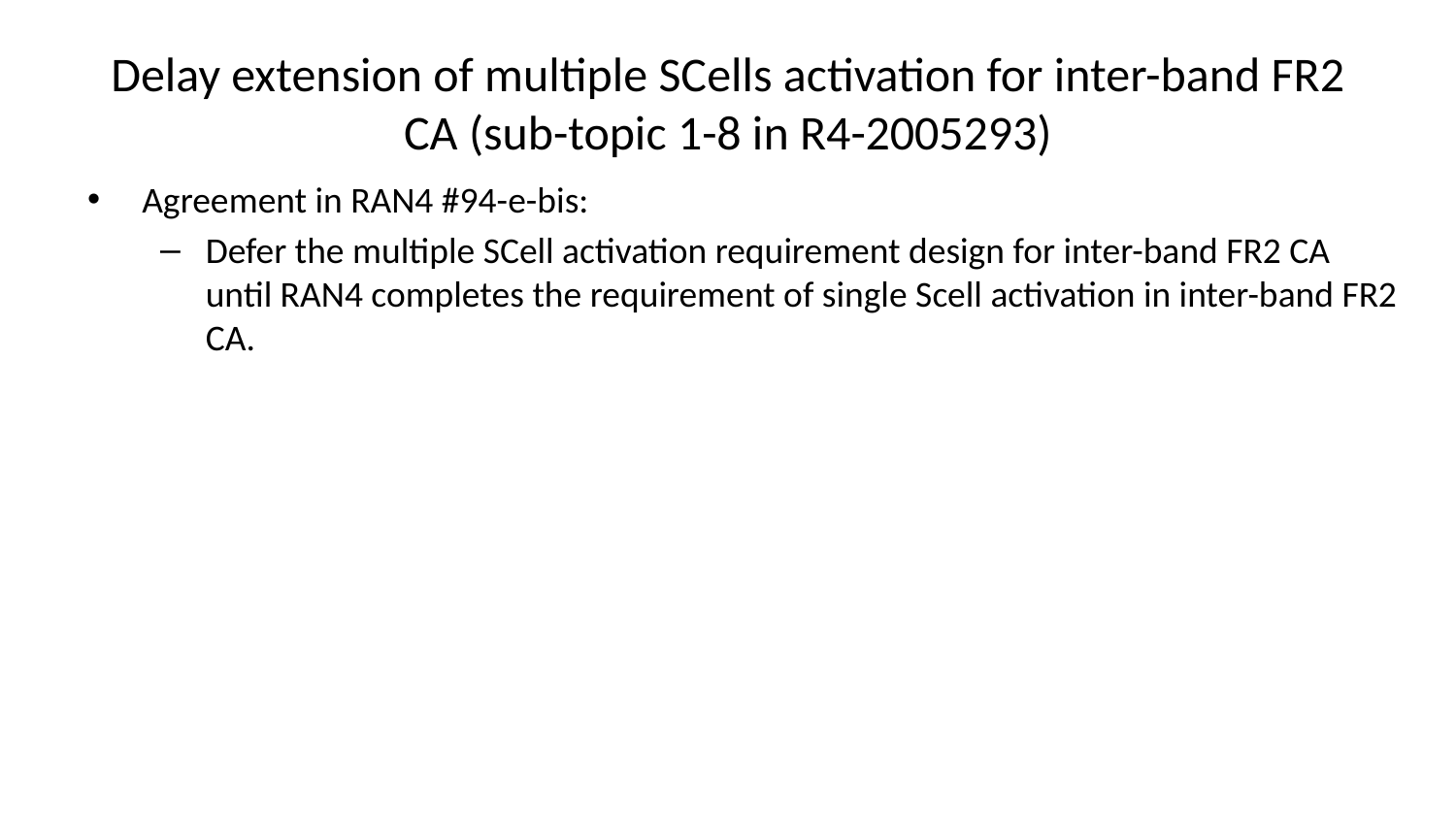

# Delay extension of multiple SCells activation for inter-band FR2 CA (sub-topic 1-8 in R4-2005293)
Agreement in RAN4 #94-e-bis:
Defer the multiple SCell activation requirement design for inter-band FR2 CA until RAN4 completes the requirement of single Scell activation in inter-band FR2 CA.